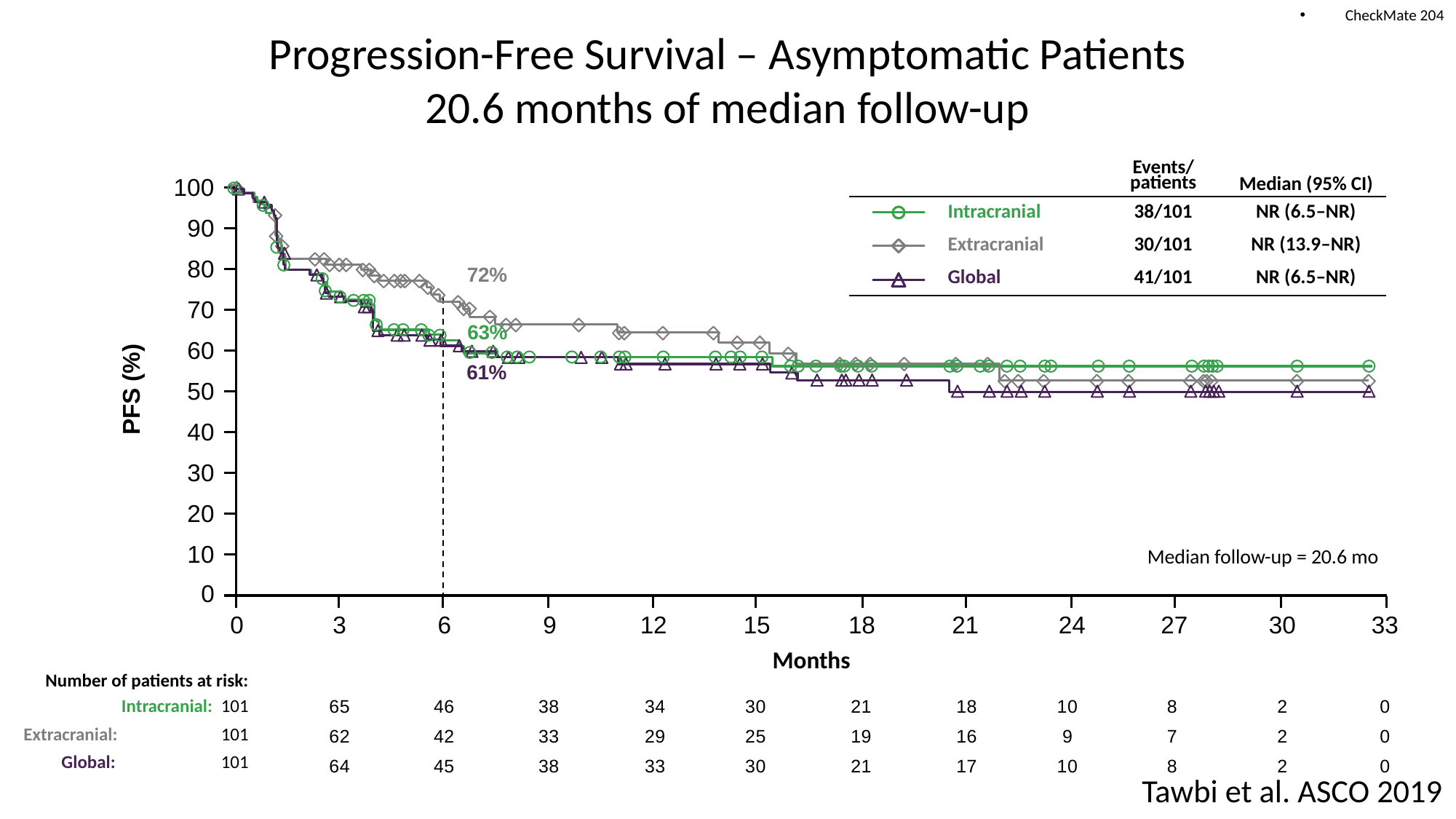

CheckMate 204
# Progression-Free Survival – Asymptomatic Patients 20.6 months of median follow-up
|  |  | Events/ patients | Median (95% CI) |
| --- | --- | --- | --- |
|  | Intracranial | 38/101 | NR (6.5–NR) |
|  | Extracranial | 30/101 | NR (13.9–NR) |
|  | Global | 41/101 | NR (6.5–NR) |
100
90
80
70
60
50
40
30
20
10
0

72%

63%
PFS (%)

61%

Median follow-up = 20.6 mo

0
3
6
9
12
15
18
21
24
27
30
33
Months
Number of patients at risk:
      Intracranial:  101
      Extracranial:	 101
                Global:	  101
65
62
64
46
42
45
38
33
38
34
29
33
30
25
30
21
19
21
18
16
17
10
9
10
8
7
8
2
2
2
0
0
0
Tawbi et al. ASCO 2019